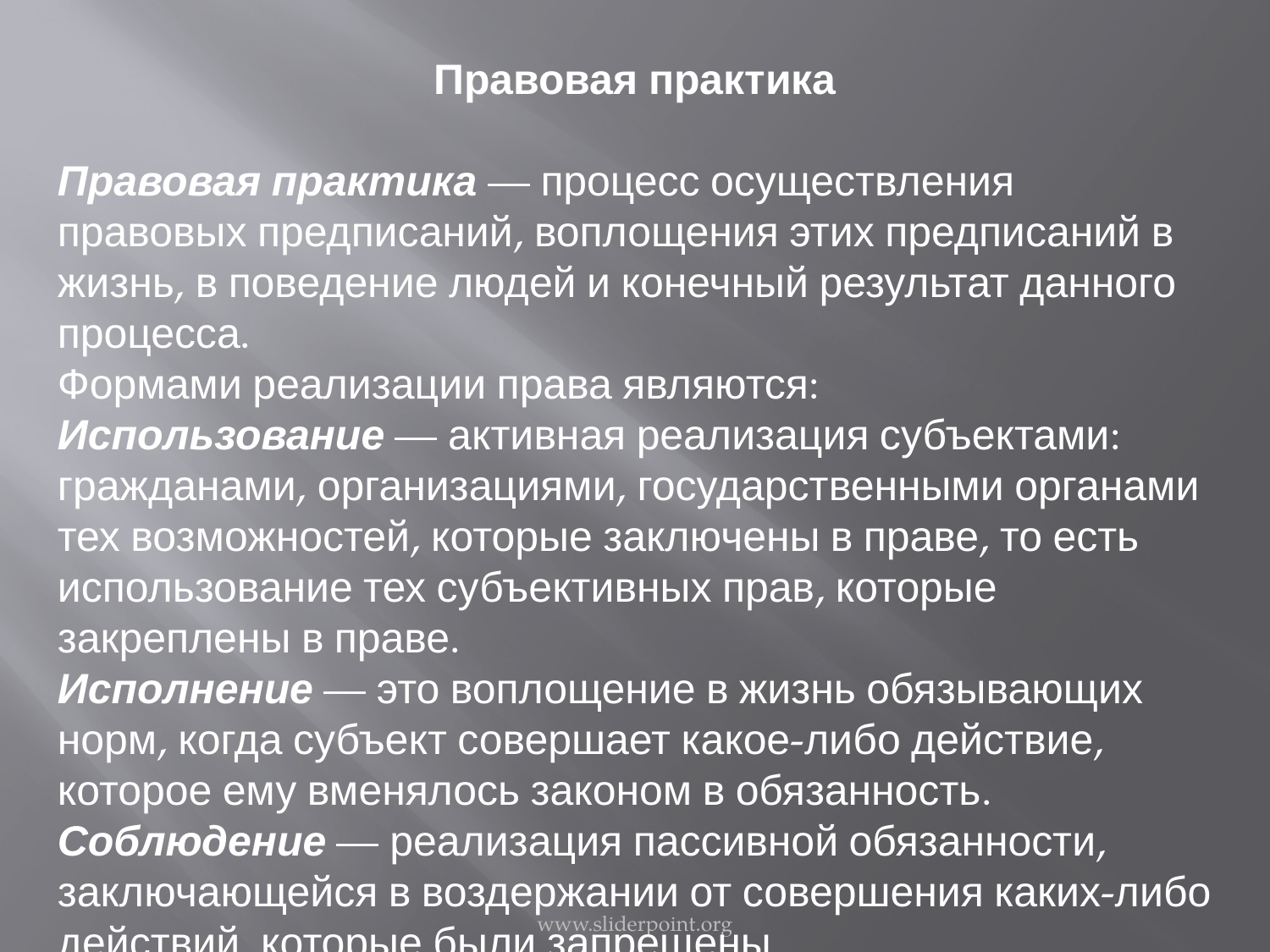

Правовая практика

Правовая практика — процесс осуществления правовых предписаний, воплощения этих предписаний в жизнь, в поведение людей и конечный результат данного процесса.
Формами реализации права являются:
Использование — активная реализация субъектами: гражданами, организациями, государственными органами тех возможностей, которые заключены в праве, то есть использование тех субъективных прав, которые закреплены в праве.
Исполнение — это воплощение в жизнь обязывающих норм, когда субъект совершает какое-либо действие, которое ему вменялось законом в обязанность.
Соблюдение — реализация пассивной обязанности, заключающейся в воздержании от совершения каких-либо действий, которые были запрещены.

www.sliderpoint.org